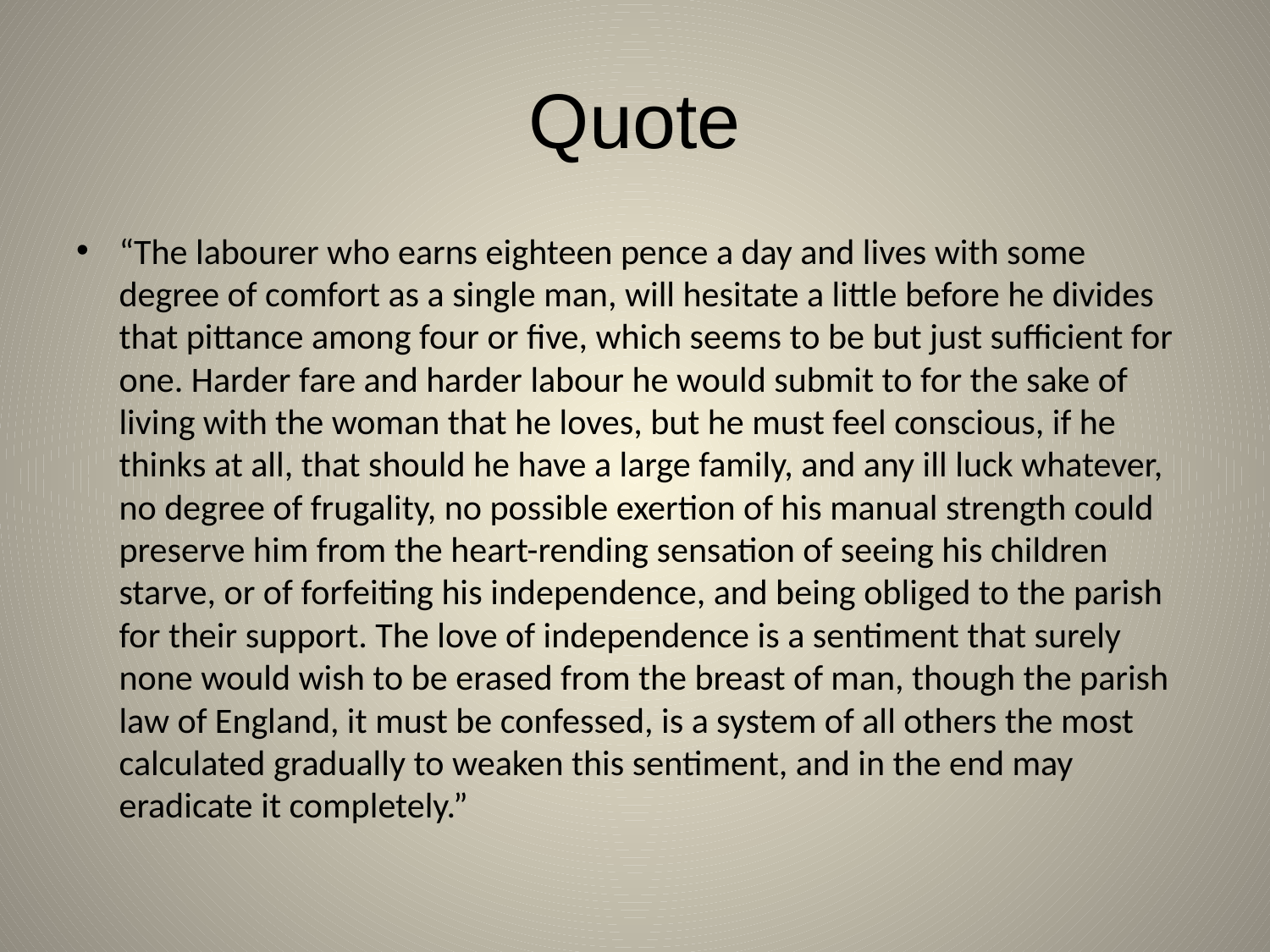

# Quote
“The labourer who earns eighteen pence a day and lives with some degree of comfort as a single man, will hesitate a little before he divides that pittance among four or five, which seems to be but just sufficient for one. Harder fare and harder labour he would submit to for the sake of living with the woman that he loves, but he must feel conscious, if he thinks at all, that should he have a large family, and any ill luck whatever, no degree of frugality, no possible exertion of his manual strength could preserve him from the heart-rending sensation of seeing his children starve, or of forfeiting his independence, and being obliged to the parish for their support. The love of independence is a sentiment that surely none would wish to be erased from the breast of man, though the parish law of England, it must be confessed, is a system of all others the most calculated gradually to weaken this sentiment, and in the end may eradicate it completely.”